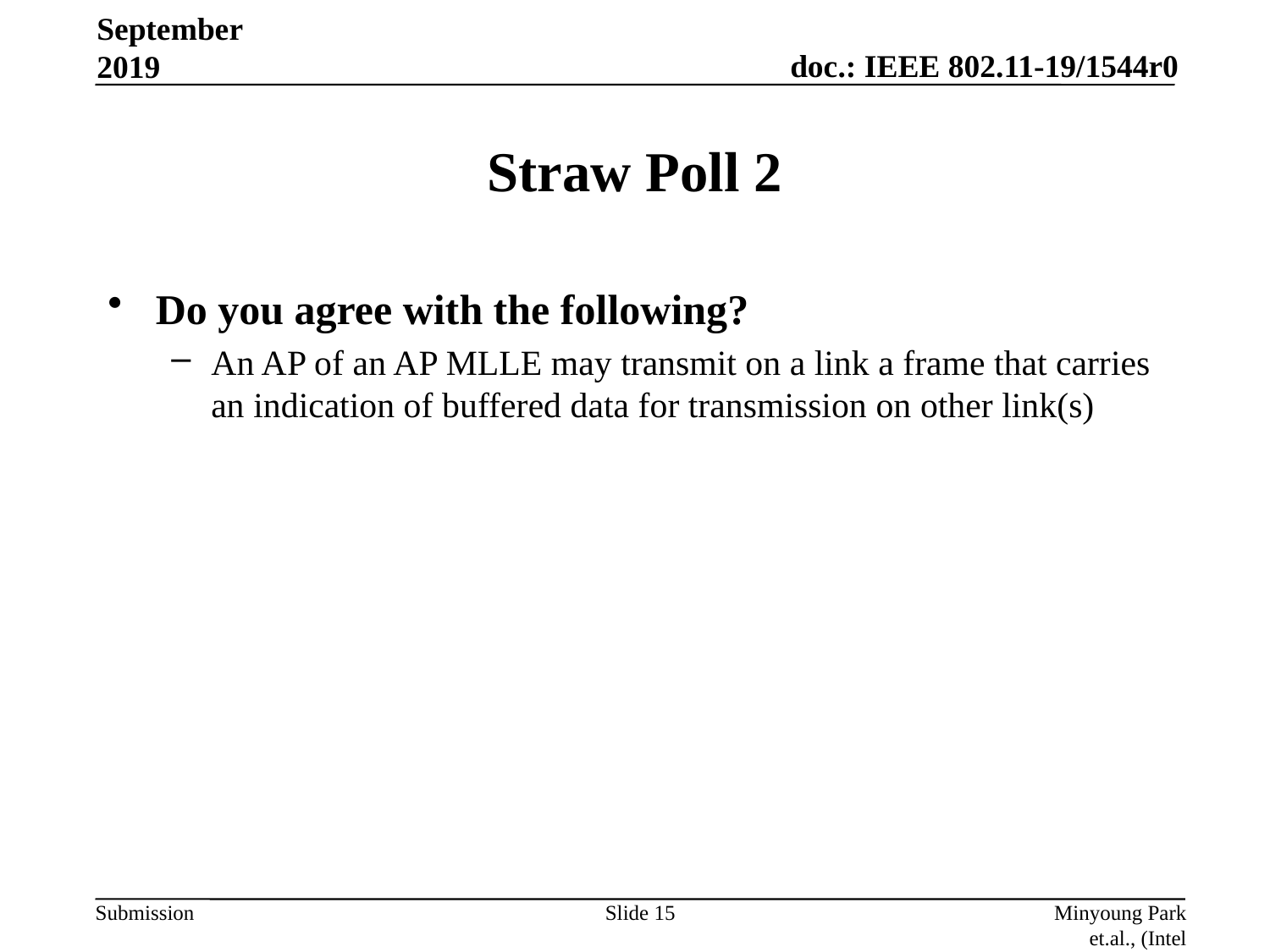

September 2019
# Straw Poll 2
Do you agree with the following?
An AP of an AP MLLE may transmit on a link a frame that carries an indication of buffered data for transmission on other link(s)
Slide 15
Minyoung Park et.al., (Intel Corporation)